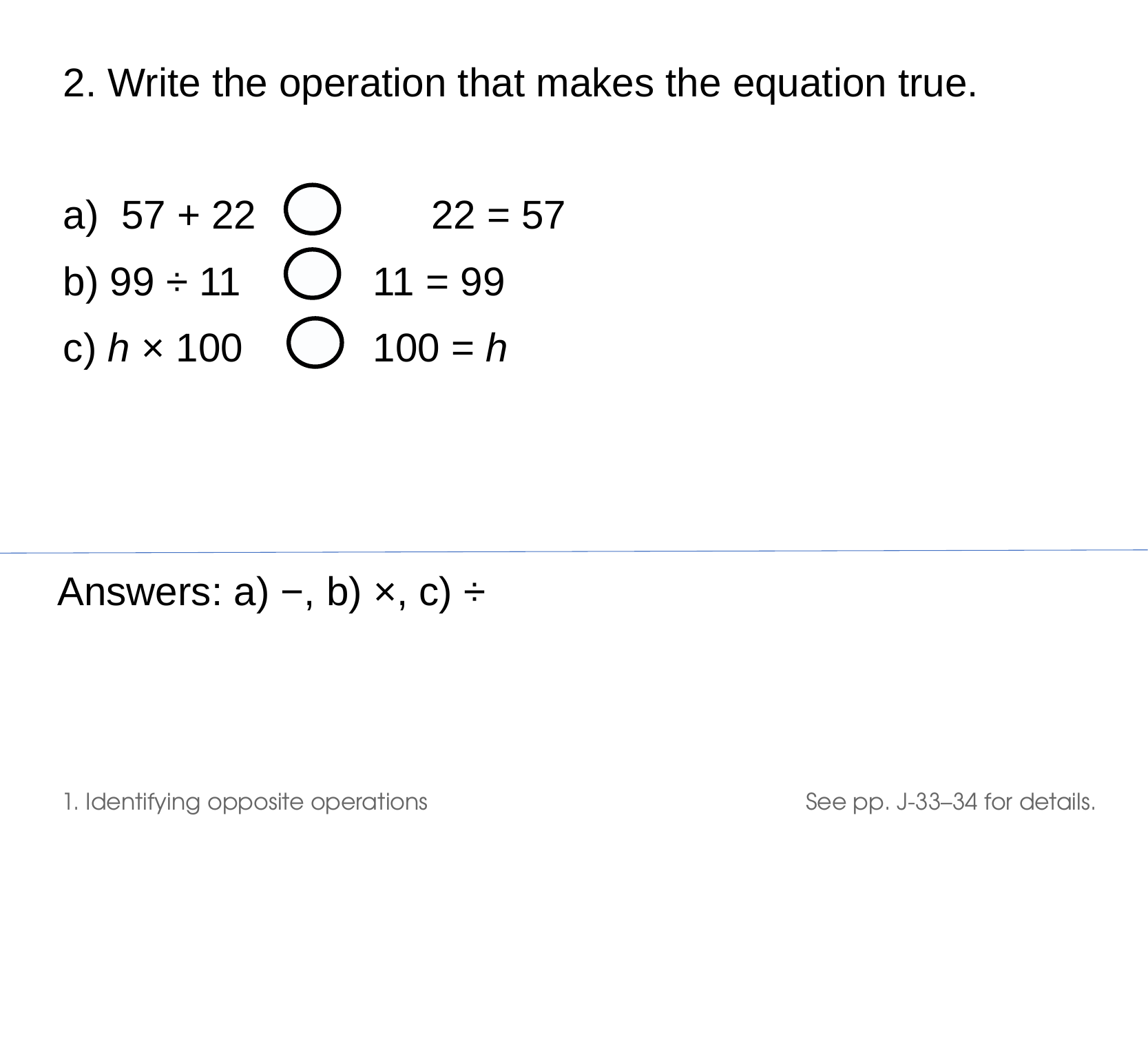

2. Write the operation that makes the equation true.

57 + 22 		22 = 57
b) 99 ÷ 11 		11 = 99
c) h × 100	 	100 = h

Answers: a) −, b) ×, c) ÷
1. Identifying opposite operations
See pp. J-33–34 for details.